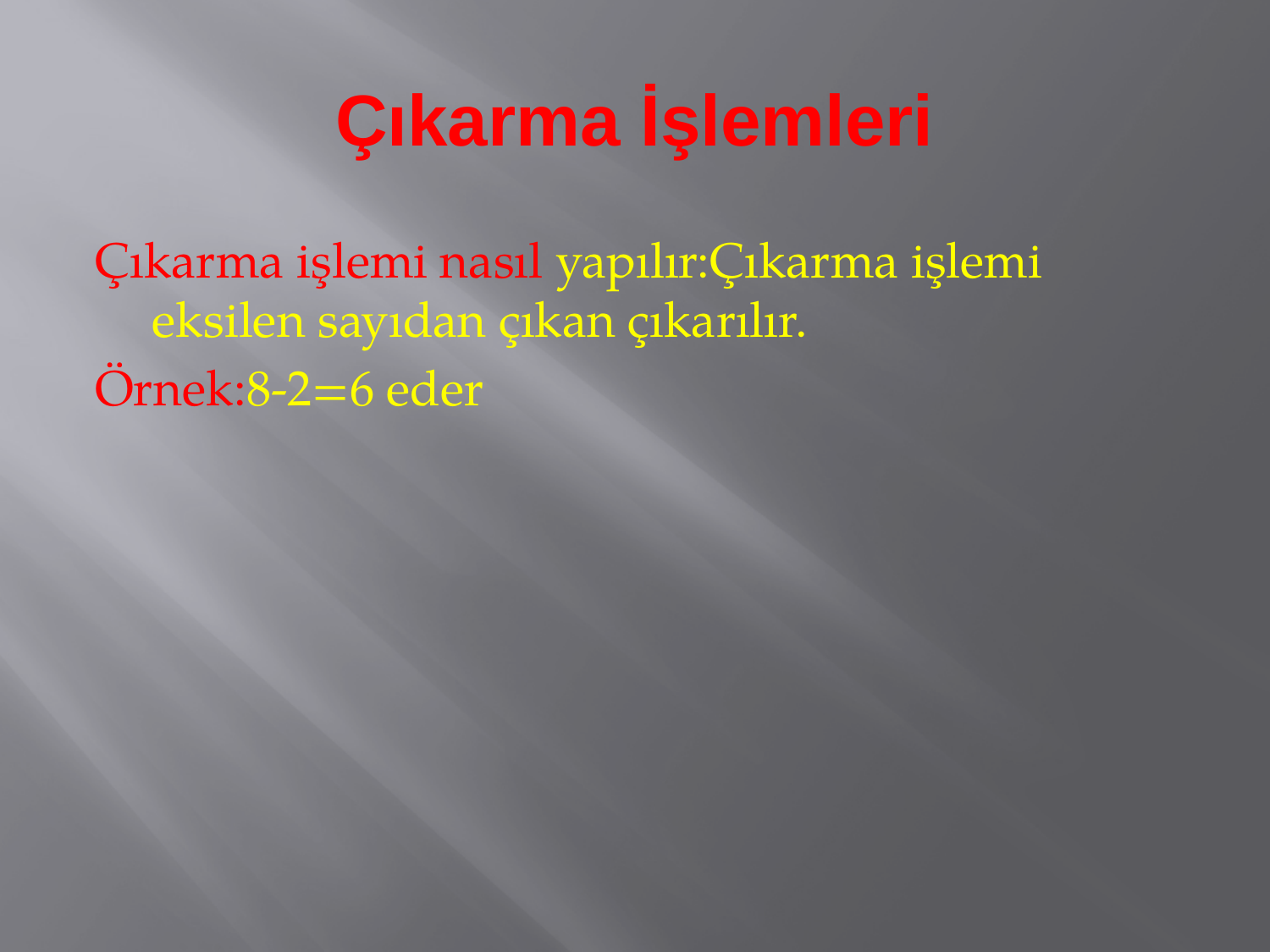

# Çıkarma İşlemleri
Çıkarma işlemi nasıl yapılır:Çıkarma işlemi eksilen sayıdan çıkan çıkarılır.
Örnek:8-2=6 eder